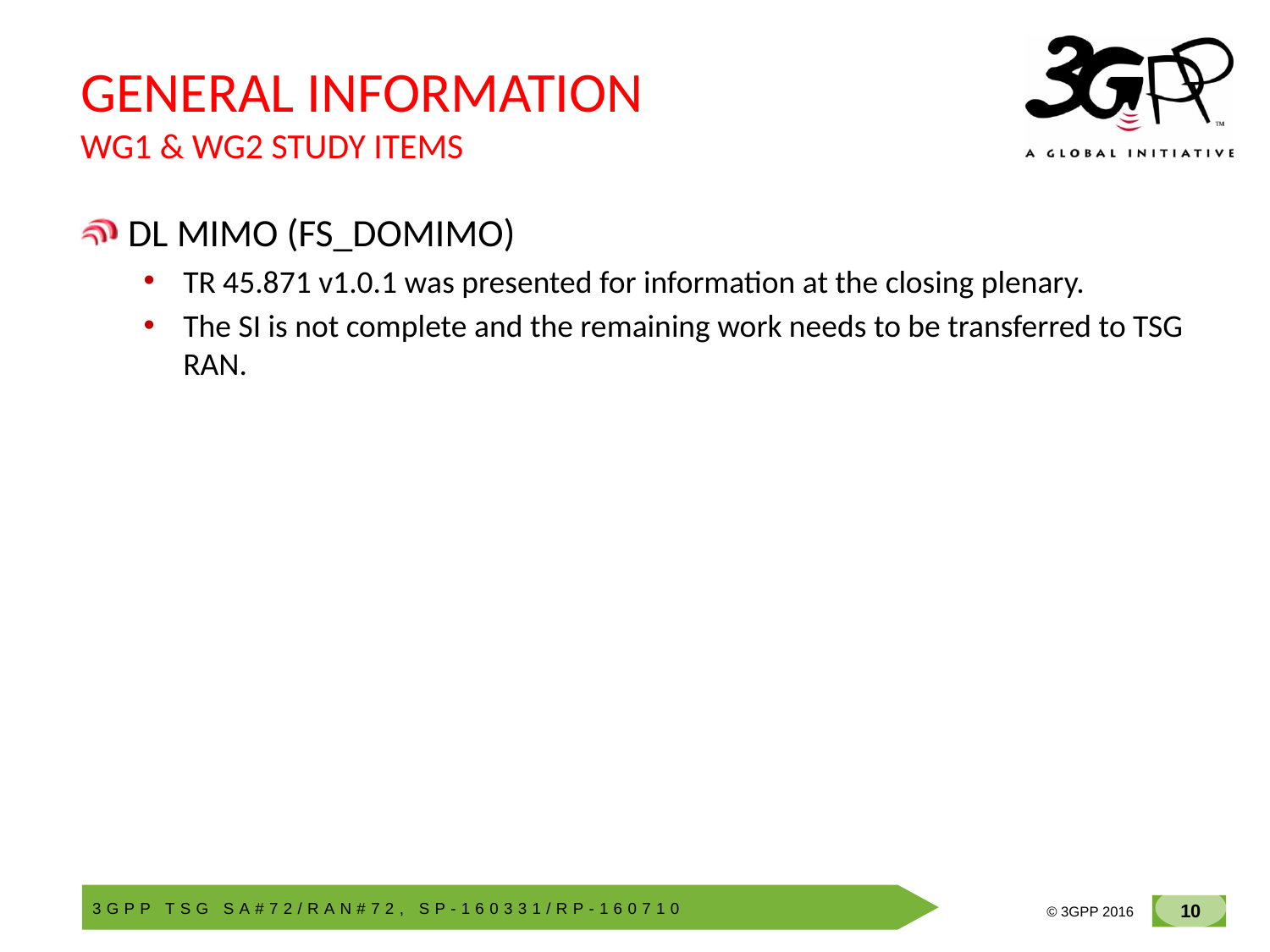

# GENERAL INFORMATION WG1 & WG2 STUDY ITEMS
DL MIMO (FS_DOMIMO)
TR 45.871 v1.0.1 was presented for information at the closing plenary.
The SI is not complete and the remaining work needs to be transferred to TSG RAN.